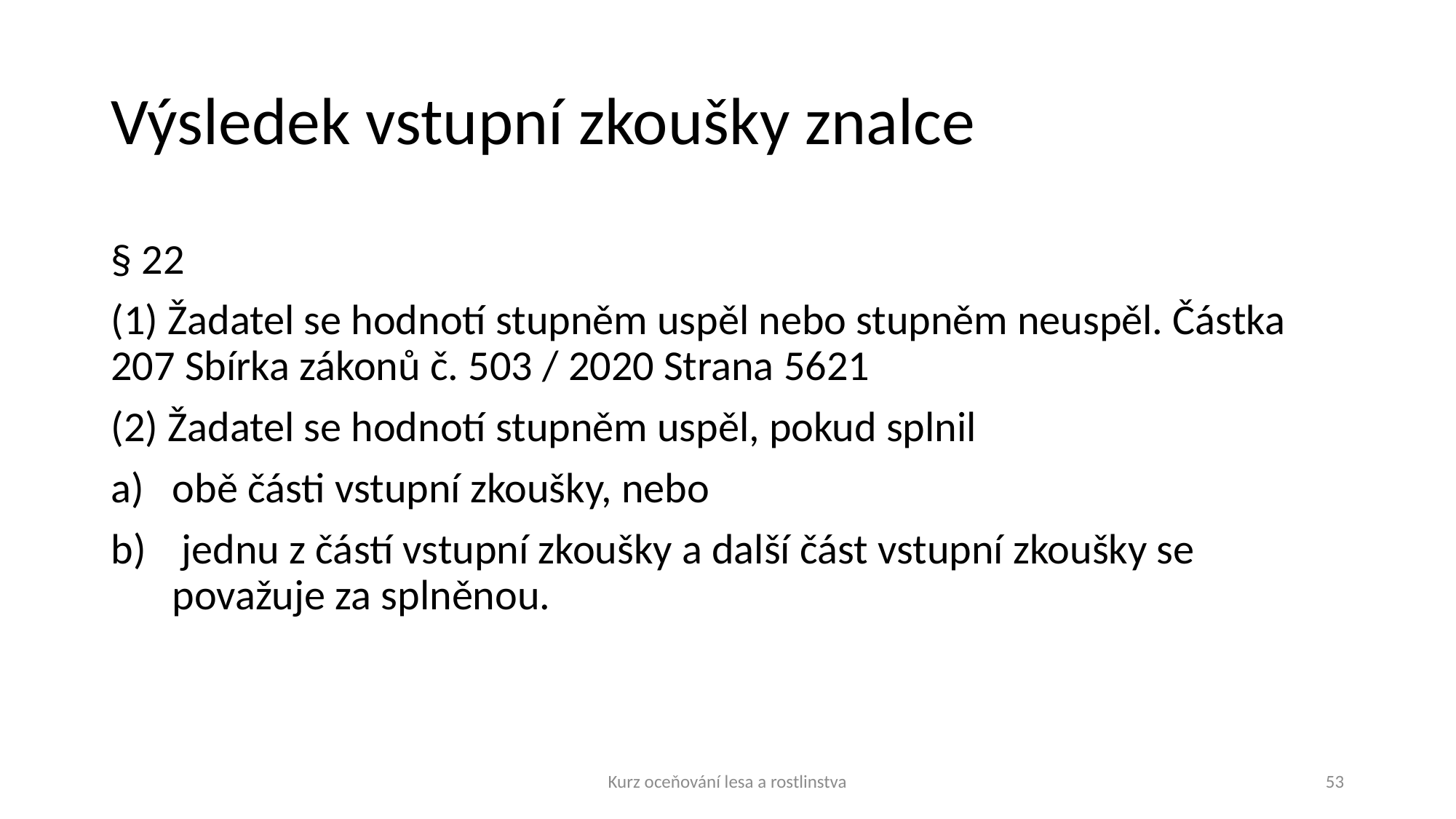

# Výsledek vstupní zkoušky znalce
§ 22
(1) Žadatel se hodnotí stupněm uspěl nebo stupněm neuspěl. Částka 207 Sbírka zákonů č. 503 / 2020 Strana 5621
(2) Žadatel se hodnotí stupněm uspěl, pokud splnil
obě části vstupní zkoušky, nebo
 jednu z částí vstupní zkoušky a další část vstupní zkoušky se považuje za splněnou.
Kurz oceňování lesa a rostlinstva
53